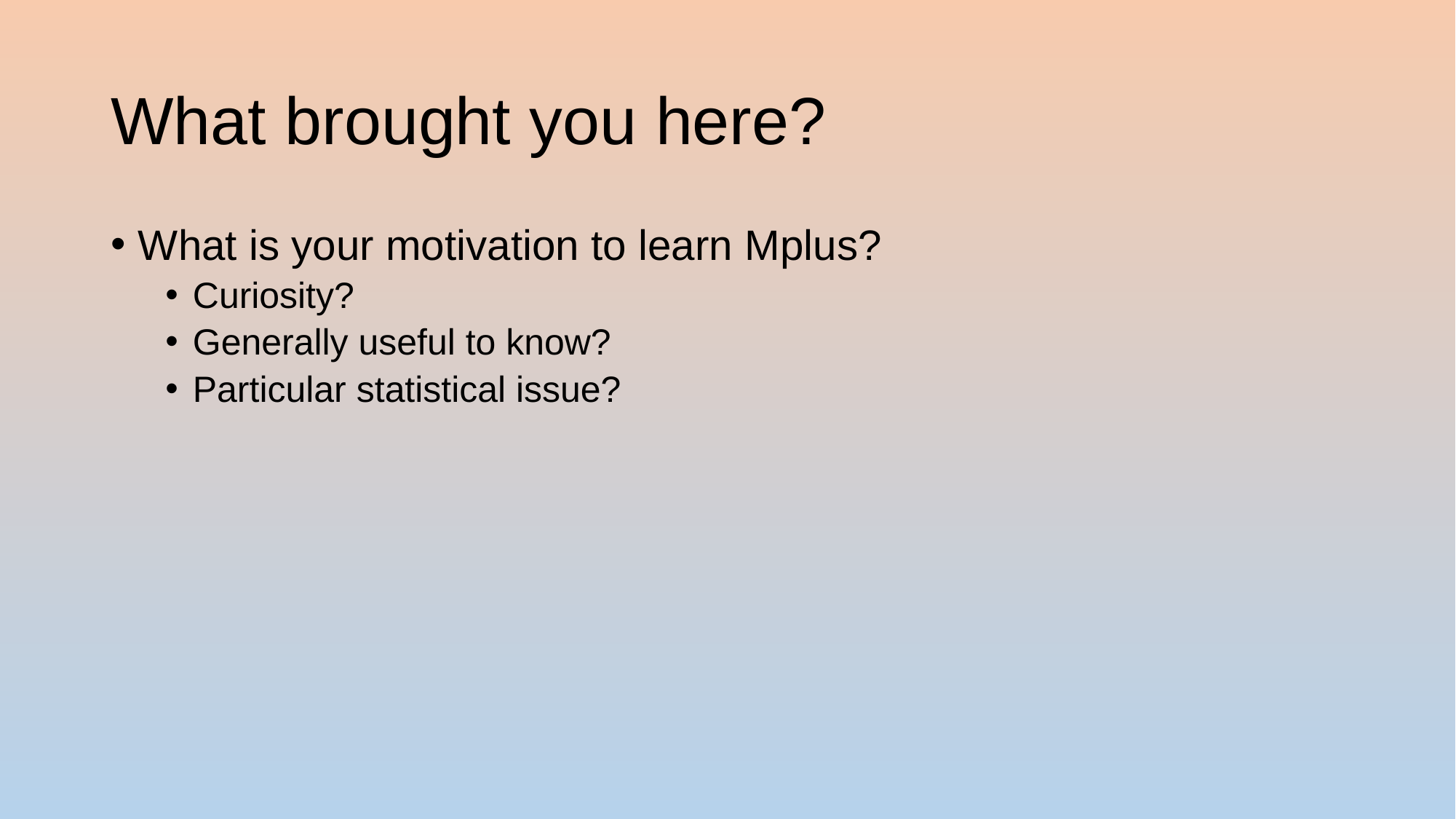

# What brought you here?
What is your motivation to learn Mplus?
Curiosity?
Generally useful to know?
Particular statistical issue?